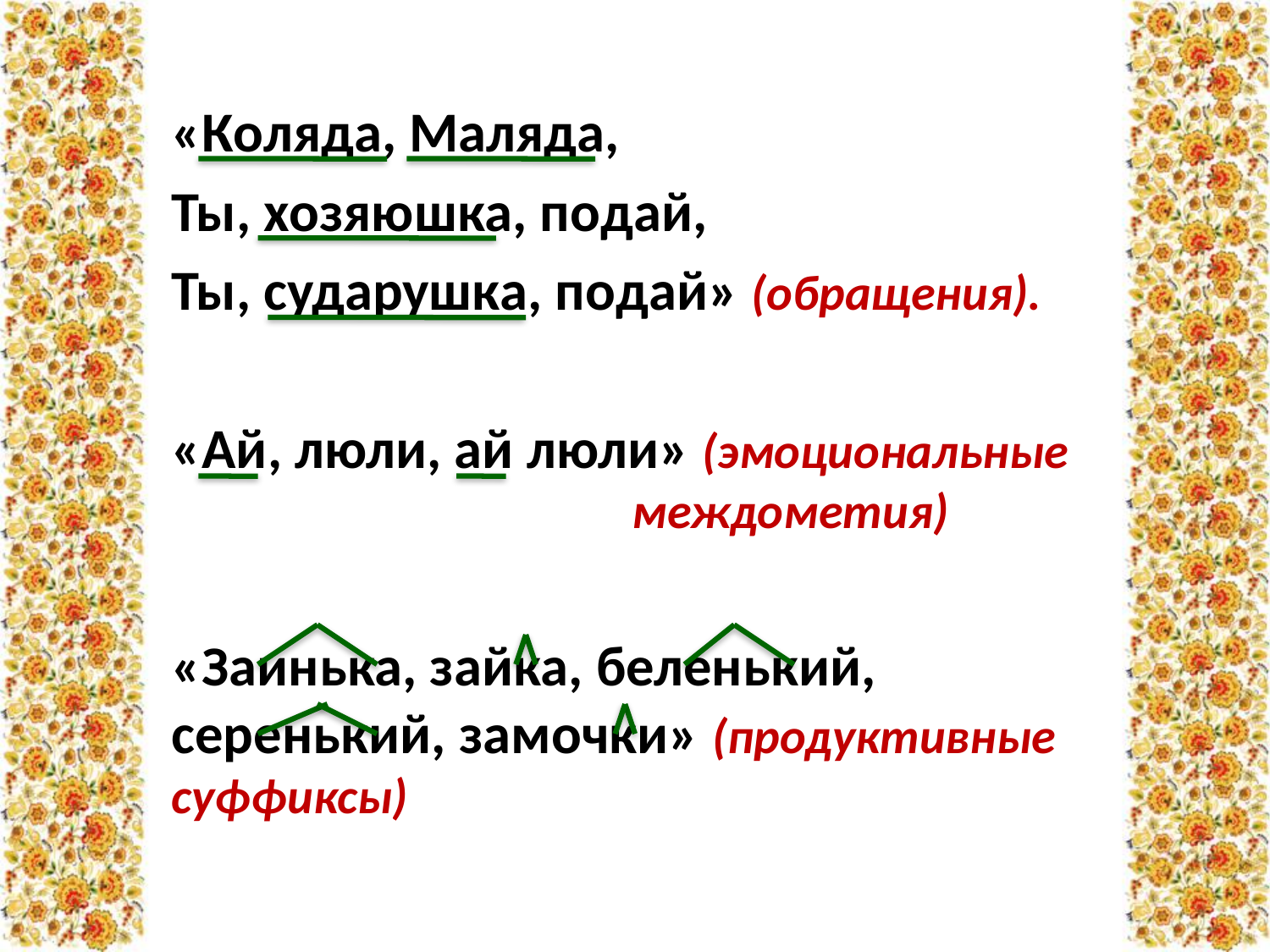

«Коляда, Маляда,
Ты, хозяюшка, подай,
Ты, сударушка, подай» (обращения).

«Ай, люли, ай люли» (эмоциональные междометия)

«Заинька, зайка, беленький, серенький, замочки» (продуктивные суффиксы)